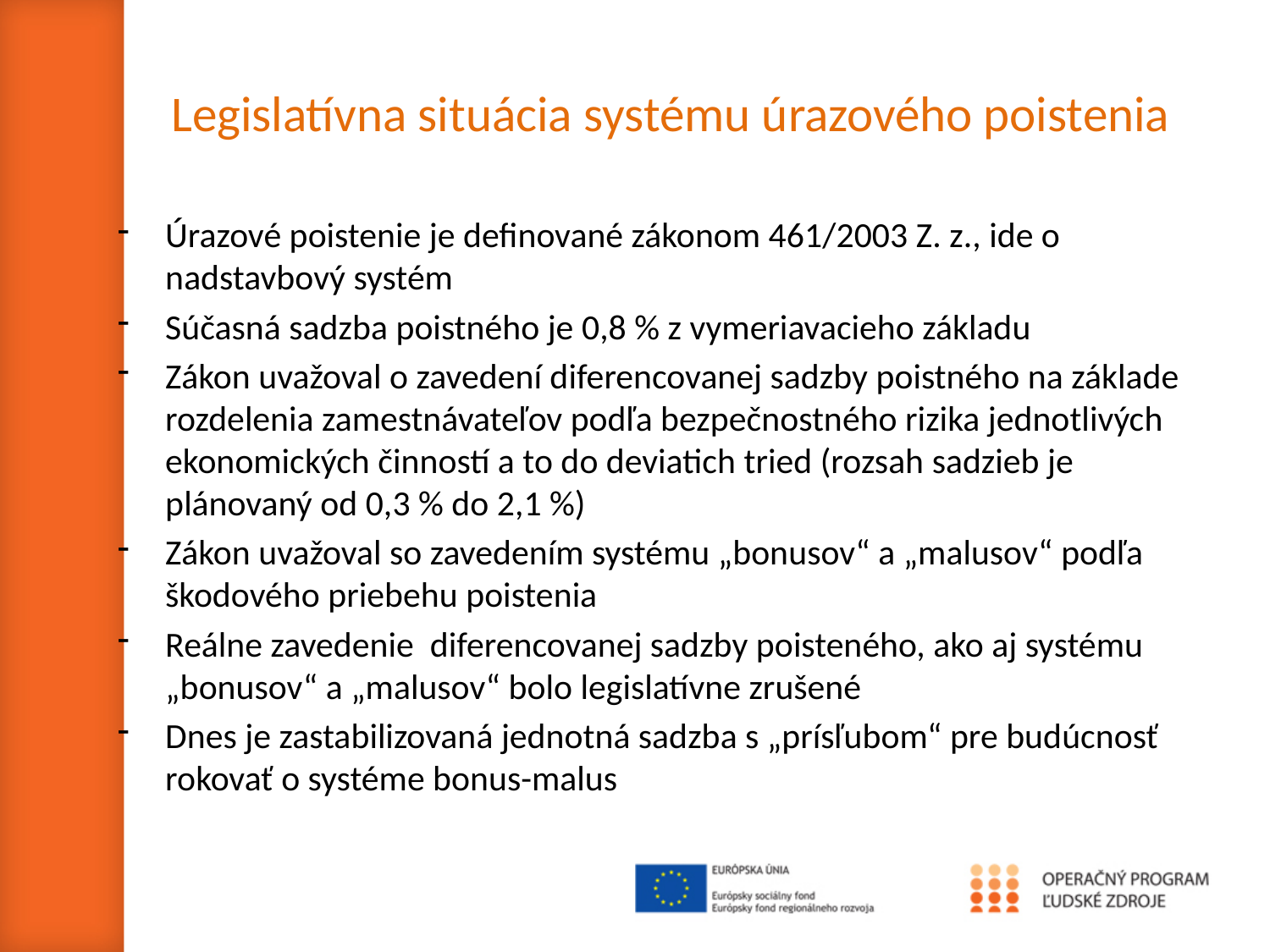

# Legislatívna situácia systému úrazového poistenia
Úrazové poistenie je definované zákonom 461/2003 Z. z., ide o nadstavbový systém
Súčasná sadzba poistného je 0,8 % z vymeriavacieho základu
Zákon uvažoval o zavedení diferencovanej sadzby poistného na základe rozdelenia zamestnávateľov podľa bezpečnostného rizika jednotlivých ekonomických činností a to do deviatich tried (rozsah sadzieb je plánovaný od 0,3 % do 2,1 %)
Zákon uvažoval so zavedením systému „bonusov“ a „malusov“ podľa škodového priebehu poistenia
Reálne zavedenie  diferencovanej sadzby poisteného, ako aj systému „bonusov“ a „malusov“ bolo legislatívne zrušené
Dnes je zastabilizovaná jednotná sadzba s „prísľubom“ pre budúcnosť rokovať o systéme bonus-malus